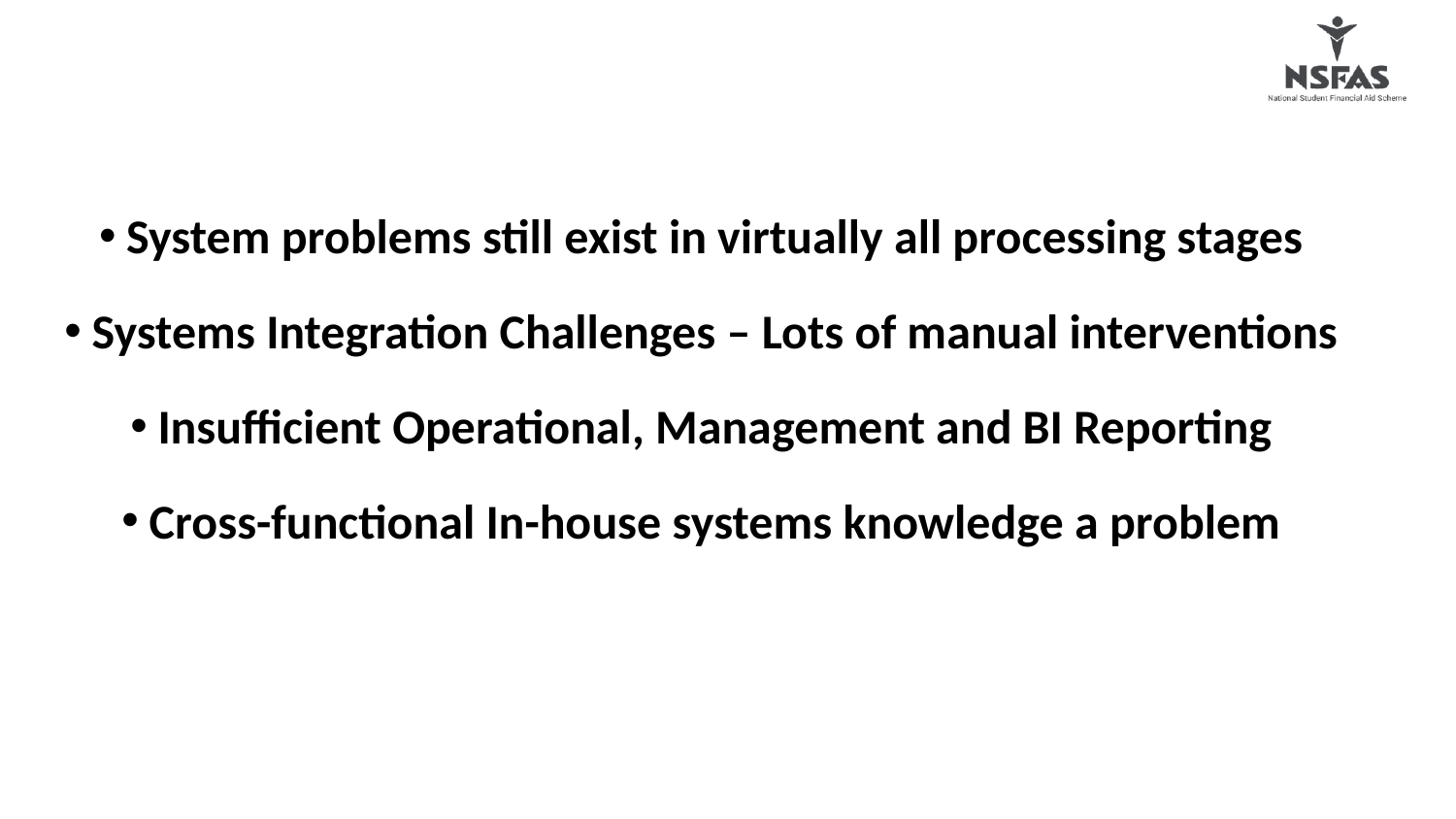

#
System problems still exist in virtually all processing stages
Systems Integration Challenges – Lots of manual interventions
Insufficient Operational, Management and BI Reporting
Cross-functional In-house systems knowledge a problem